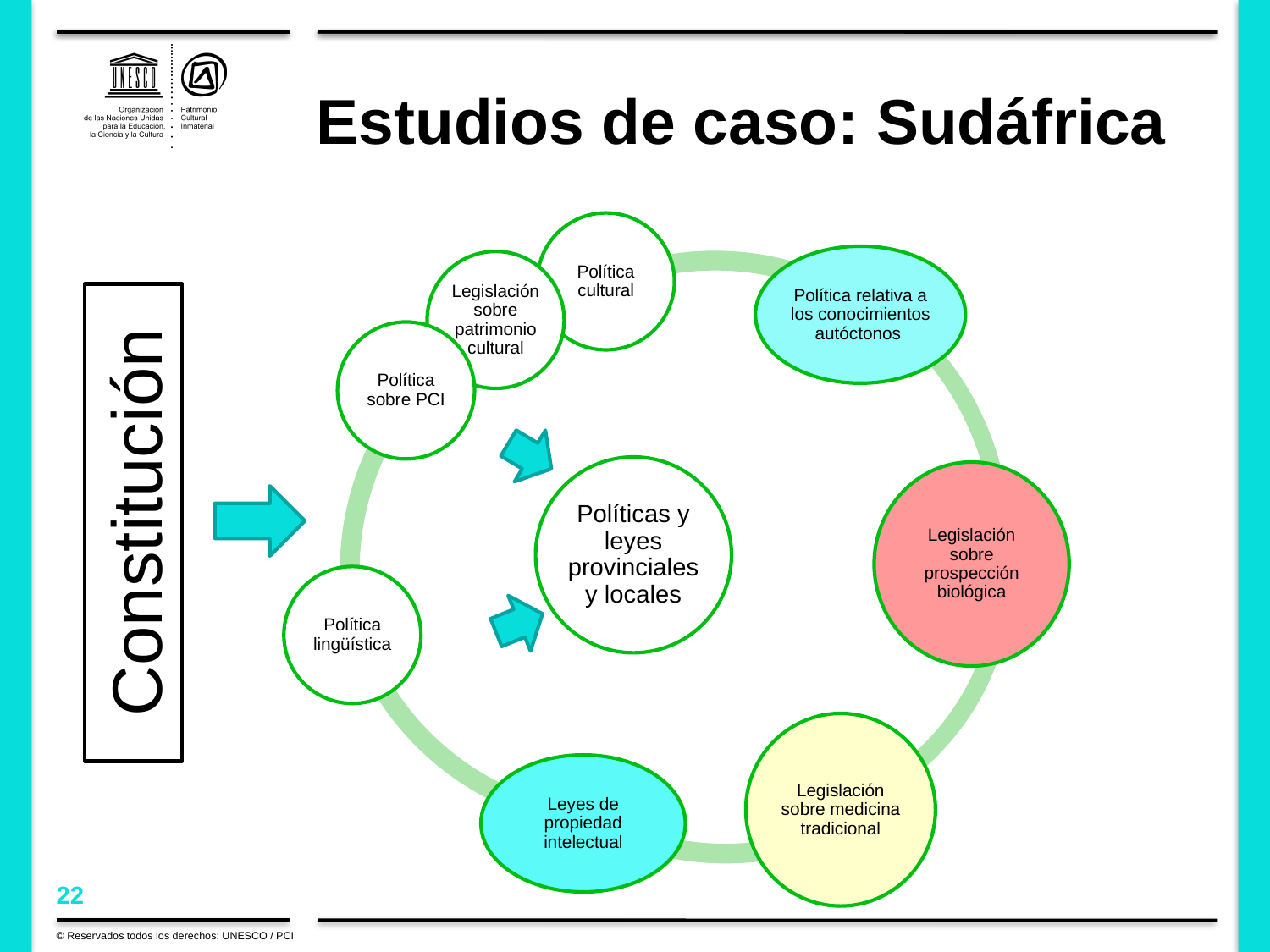

# Estudios de caso: Sudáfrica
Políticas y leyes provinciales y locales
Política cultural
Política relativa a los conocimientos autóctonos
Legislación sobre prospección biológica
Legislación sobre medicina tradicional
Leyes de propiedad intelectual
Política lingüística
Legislación sobre patrimonio cultural
Política sobre PCI

Constitución

© Reservados todos los derechos: UNESCO / PCI